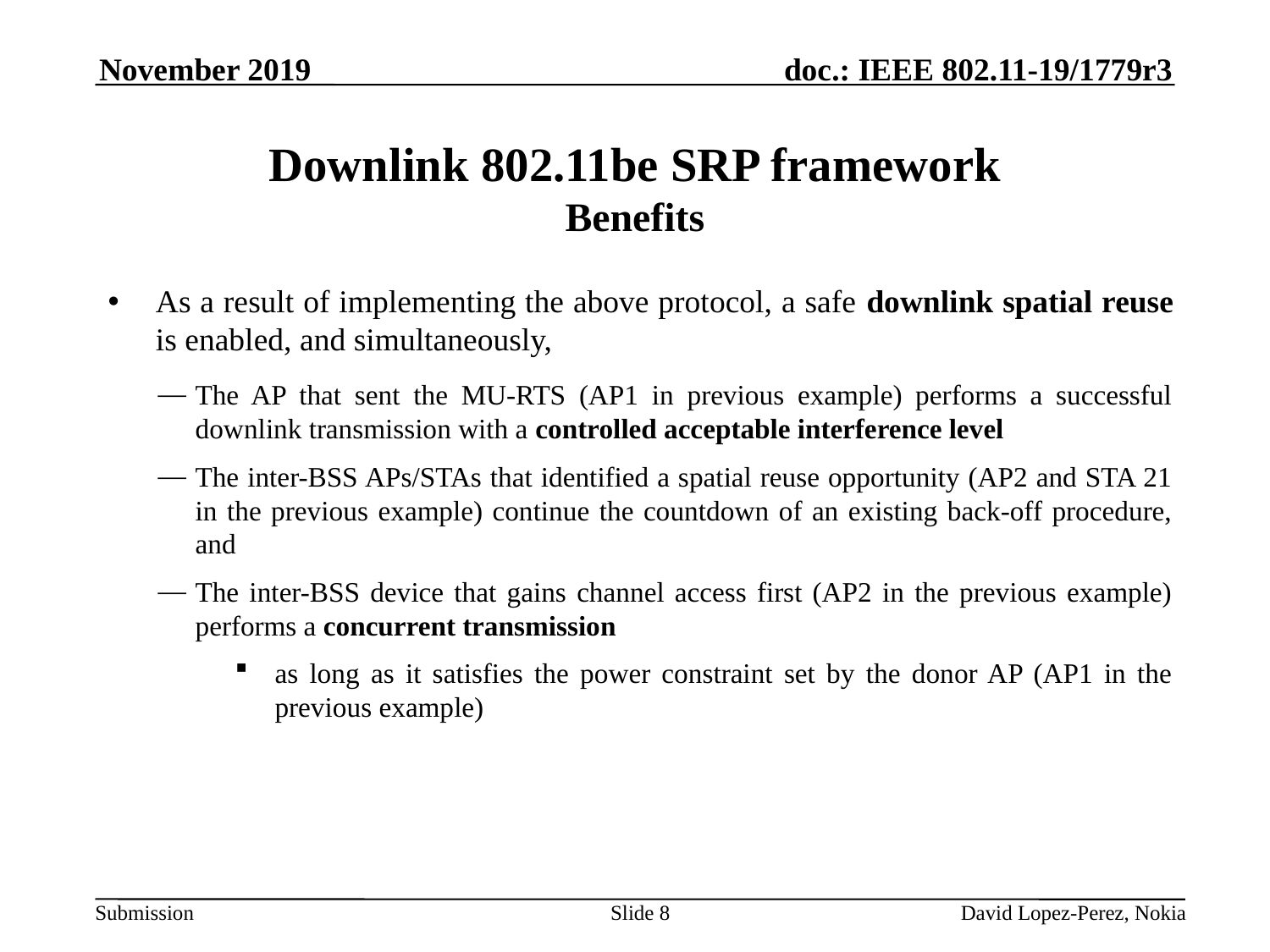

November 2019
# Downlink 802.11be SRP framework Benefits
As a result of implementing the above protocol, a safe downlink spatial reuse is enabled, and simultaneously,
The AP that sent the MU-RTS (AP1 in previous example) performs a successful downlink transmission with a controlled acceptable interference level
The inter-BSS APs/STAs that identified a spatial reuse opportunity (AP2 and STA 21 in the previous example) continue the countdown of an existing back-off procedure, and
The inter-BSS device that gains channel access first (AP2 in the previous example) performs a concurrent transmission
as long as it satisfies the power constraint set by the donor AP (AP1 in the previous example)

Slide 8
 David Lopez-Perez, Nokia